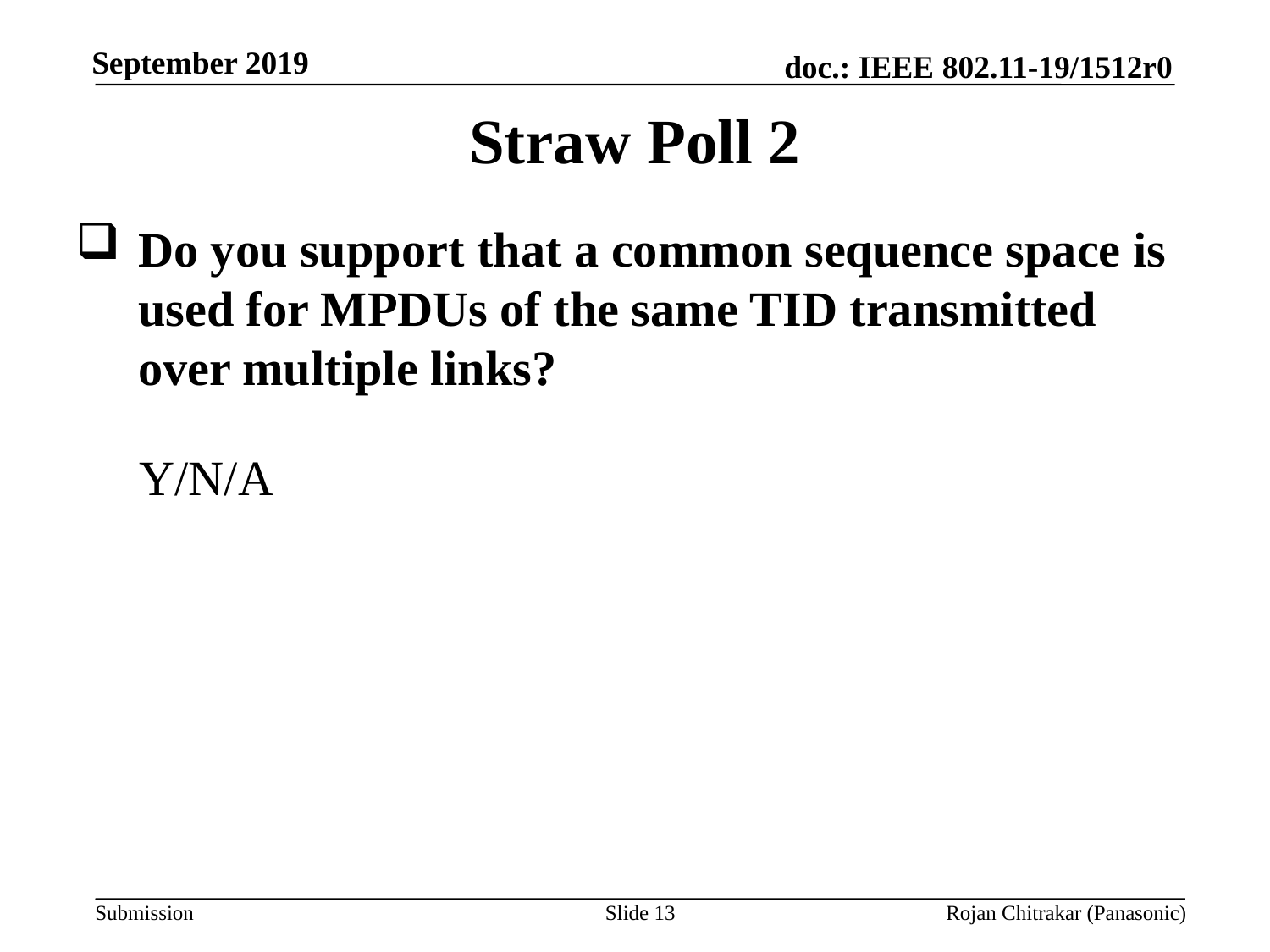

Straw Poll 2
Do you support that a common sequence space is used for MPDUs of the same TID transmitted over multiple links?

Y/N/A
Slide 13
Rojan Chitrakar (Panasonic)